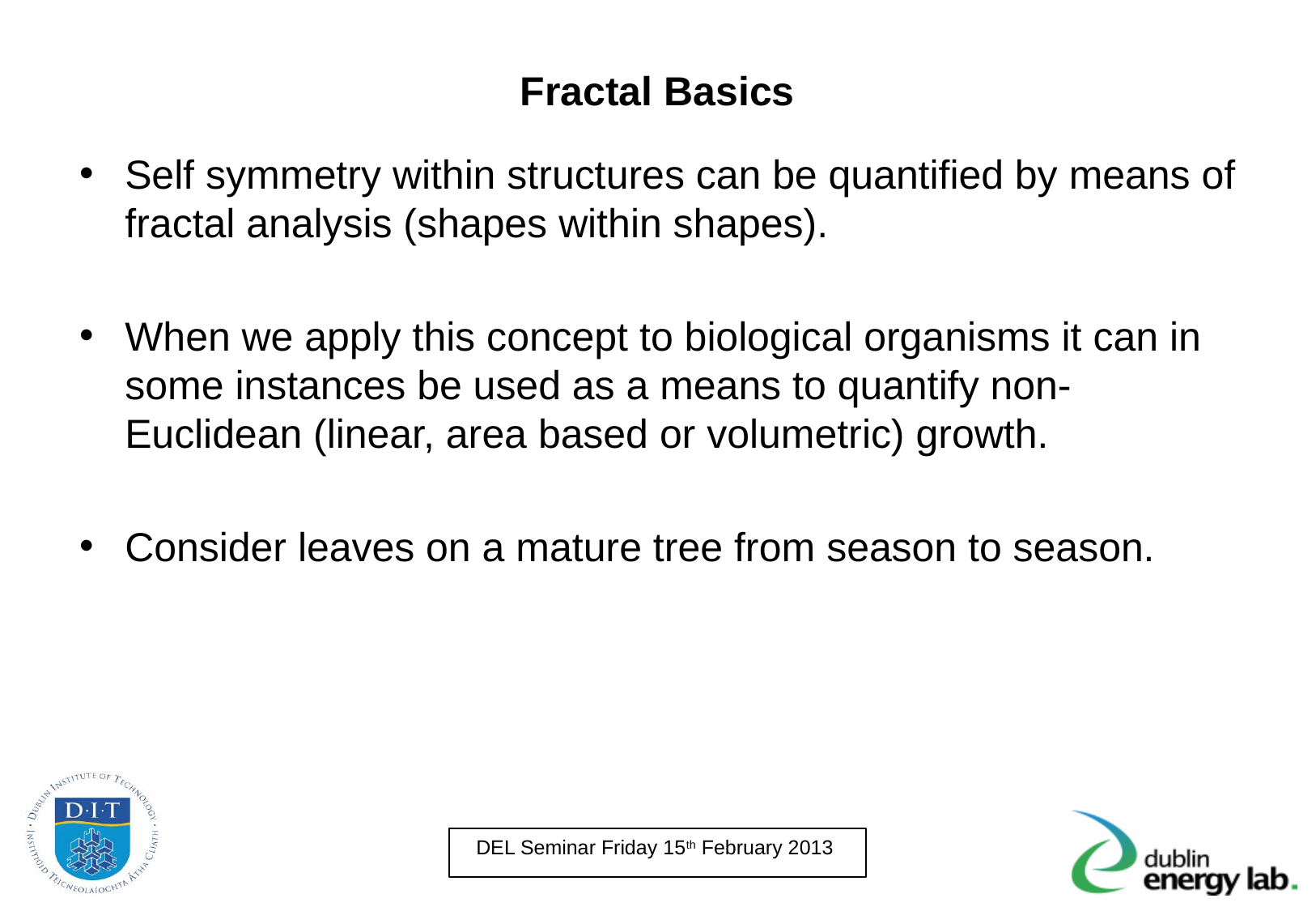

# Fractal Basics
Self symmetry within structures can be quantified by means of fractal analysis (shapes within shapes).

When we apply this concept to biological organisms it can in some instances be used as a means to quantify non-Euclidean (linear, area based or volumetric) growth.

Consider leaves on a mature tree from season to season.

DEL Seminar Friday 15th February 2013